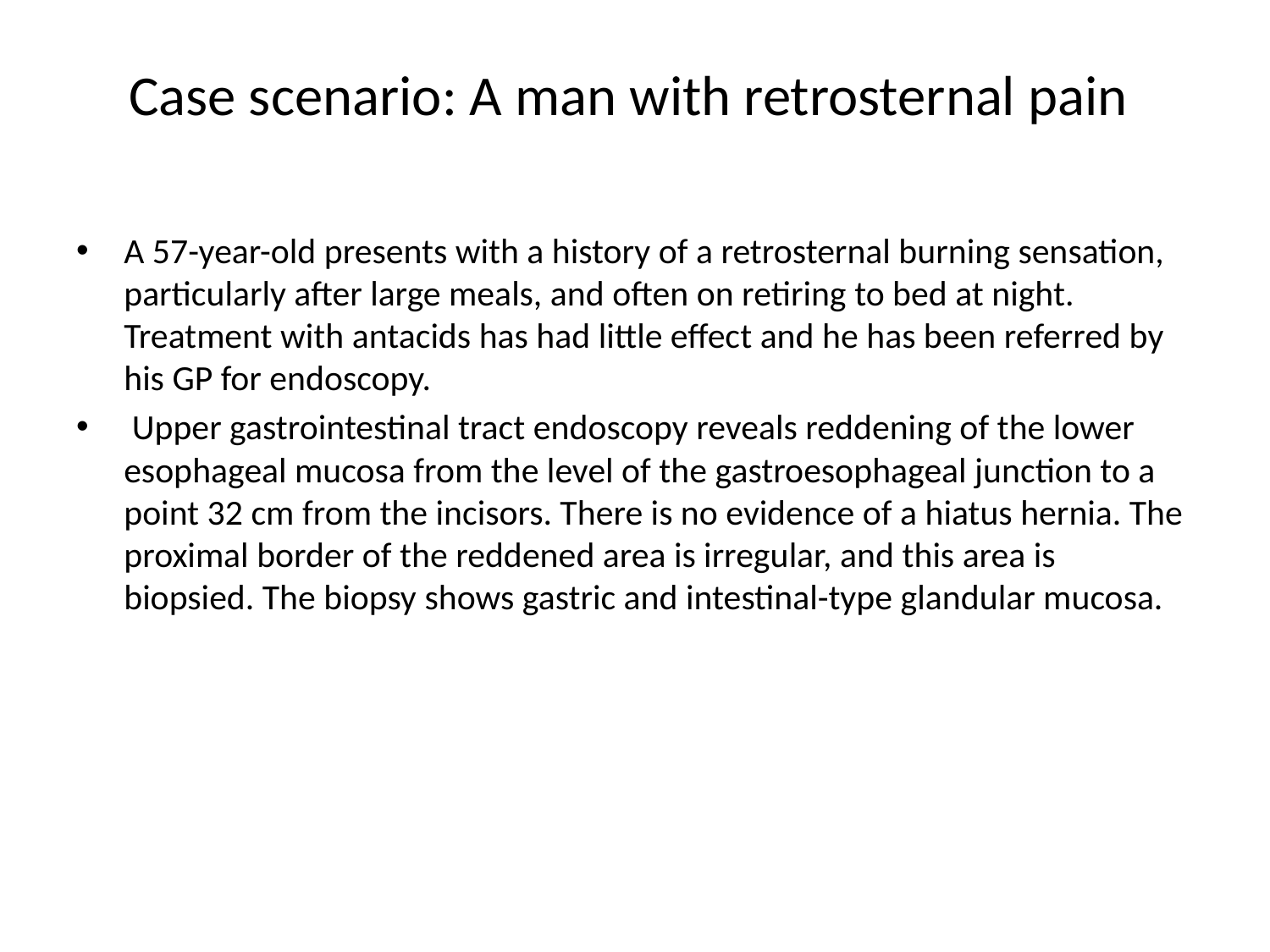

# Case scenario: A man with retrosternal pain
A 57-year-old presents with a history of a retrosternal burning sensation, particularly after large meals, and often on retiring to bed at night. Treatment with antacids has had little effect and he has been referred by his GP for endoscopy.
 Upper gastrointestinal tract endoscopy reveals reddening of the lower esophageal mucosa from the level of the gastroesophageal junction to a point 32 cm from the incisors. There is no evidence of a hiatus hernia. The proximal border of the reddened area is irregular, and this area is biopsied. The biopsy shows gastric and intestinal-type glandular mucosa.